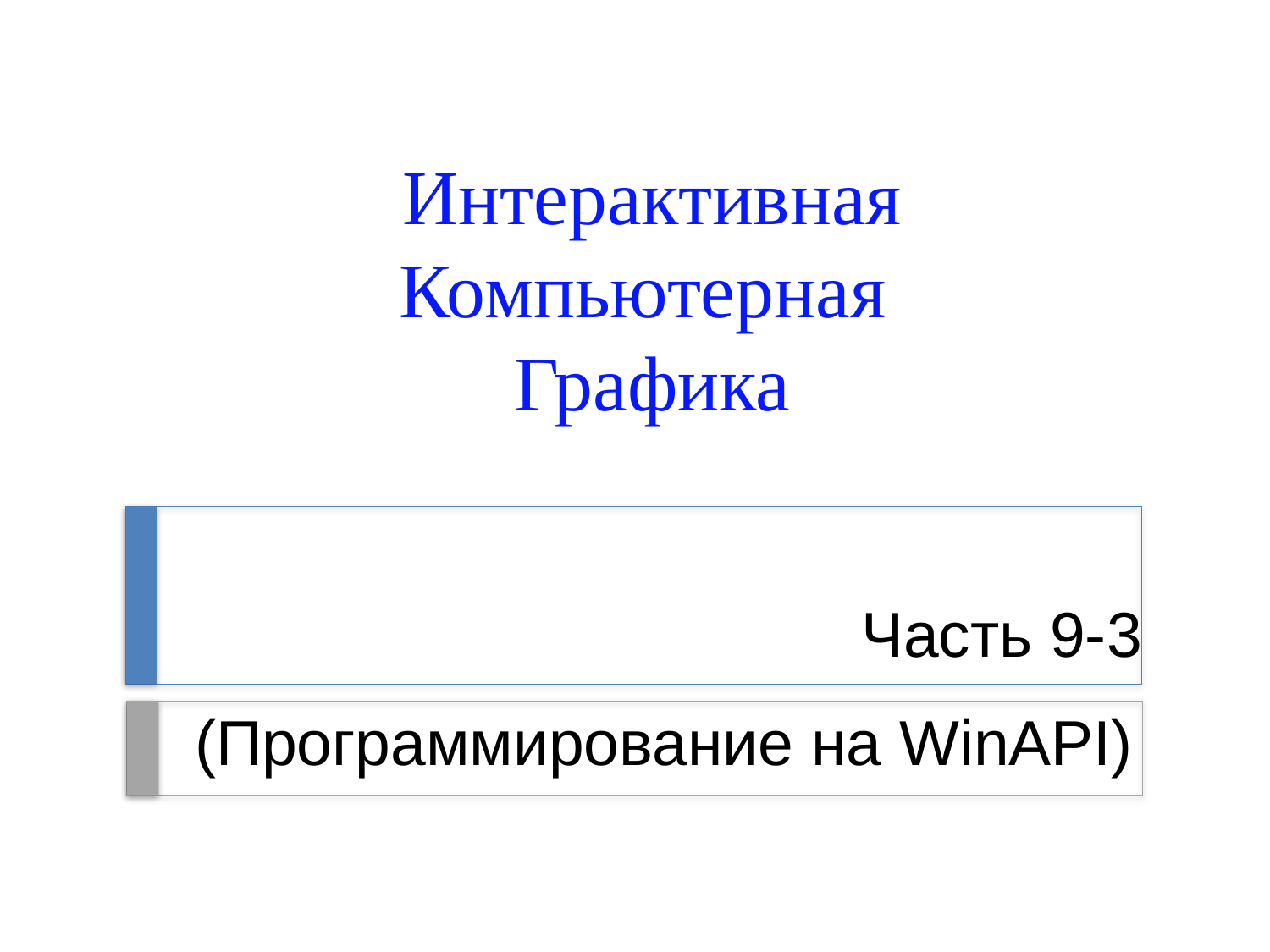

Интерактивная
Компьютерная
Графика
Часть 9-3
# (Программирование на WinAPI)